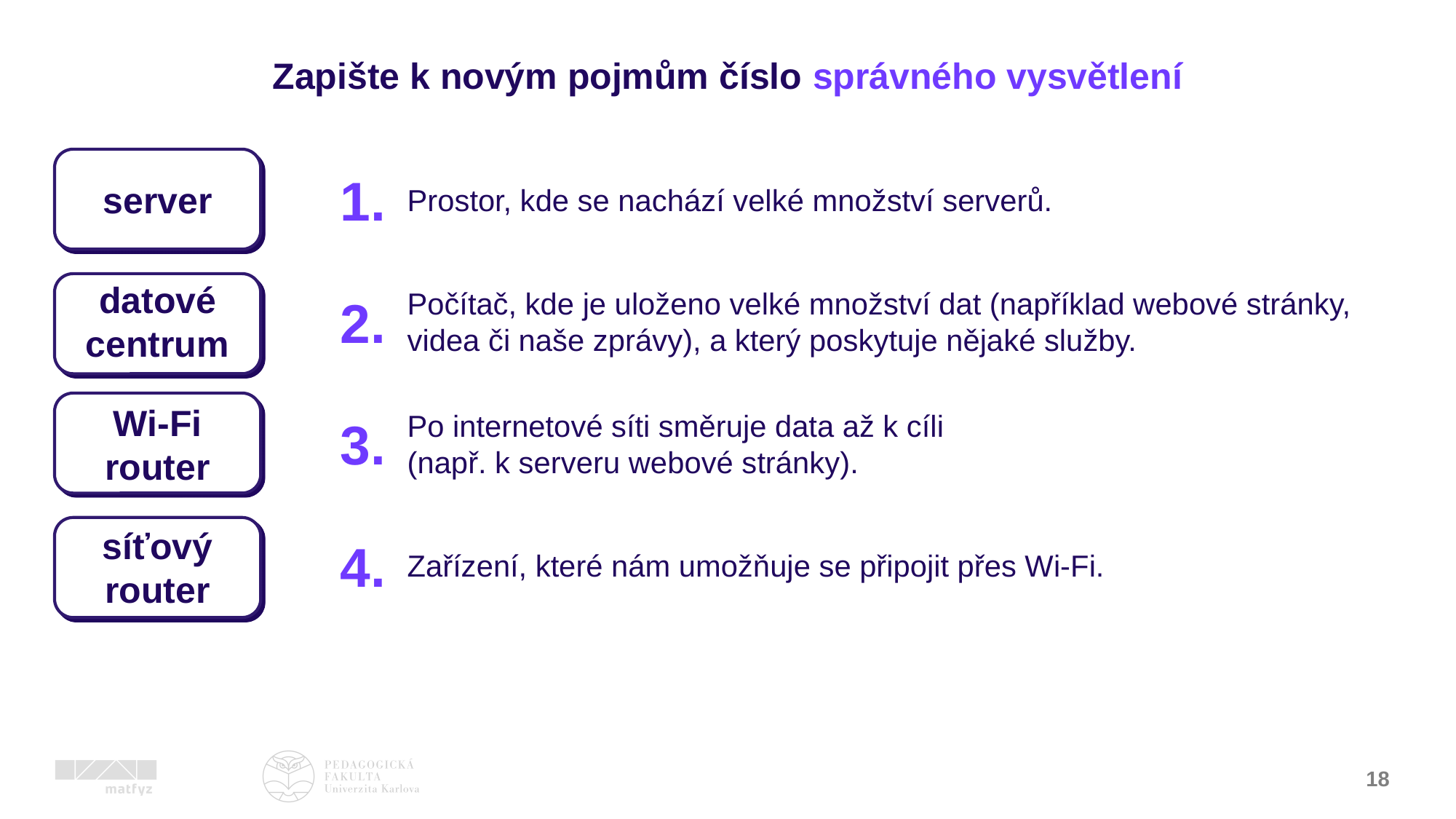

# Zapište k novým pojmům číslo správného vysvětlení
1.
server
Prostor, kde se nachází velké množství serverů.

2.
Počítač, kde je uloženo velké množství dat (například webové stránky, videa či naše zprávy), a který poskytuje nějaké služby.

datové
centrum
3.
Po internetové síti směruje data až k cíli
(např. k serveru webové stránky).

Wi-Fi
router
4.
Zařízení, které nám umožňuje se připojit přes Wi-Fi.

síťový
router
18